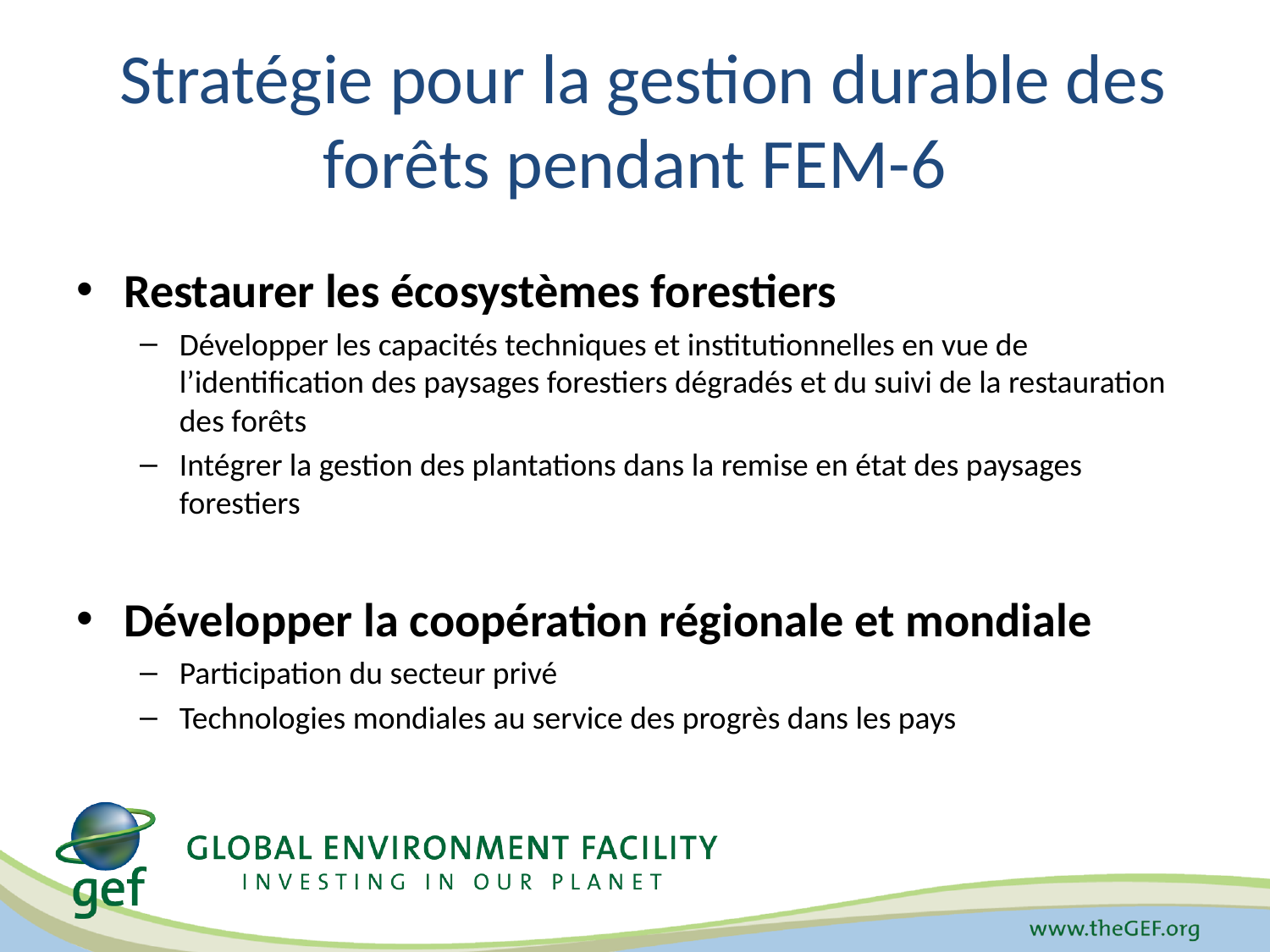

# Stratégie pour la gestion durable des forêts pendant FEM-6
Restaurer les écosystèmes forestiers
Développer les capacités techniques et institutionnelles en vue de l’identification des paysages forestiers dégradés et du suivi de la restauration des forêts
Intégrer la gestion des plantations dans la remise en état des paysages forestiers

Développer la coopération régionale et mondiale
Participation du secteur privé
Technologies mondiales au service des progrès dans les pays